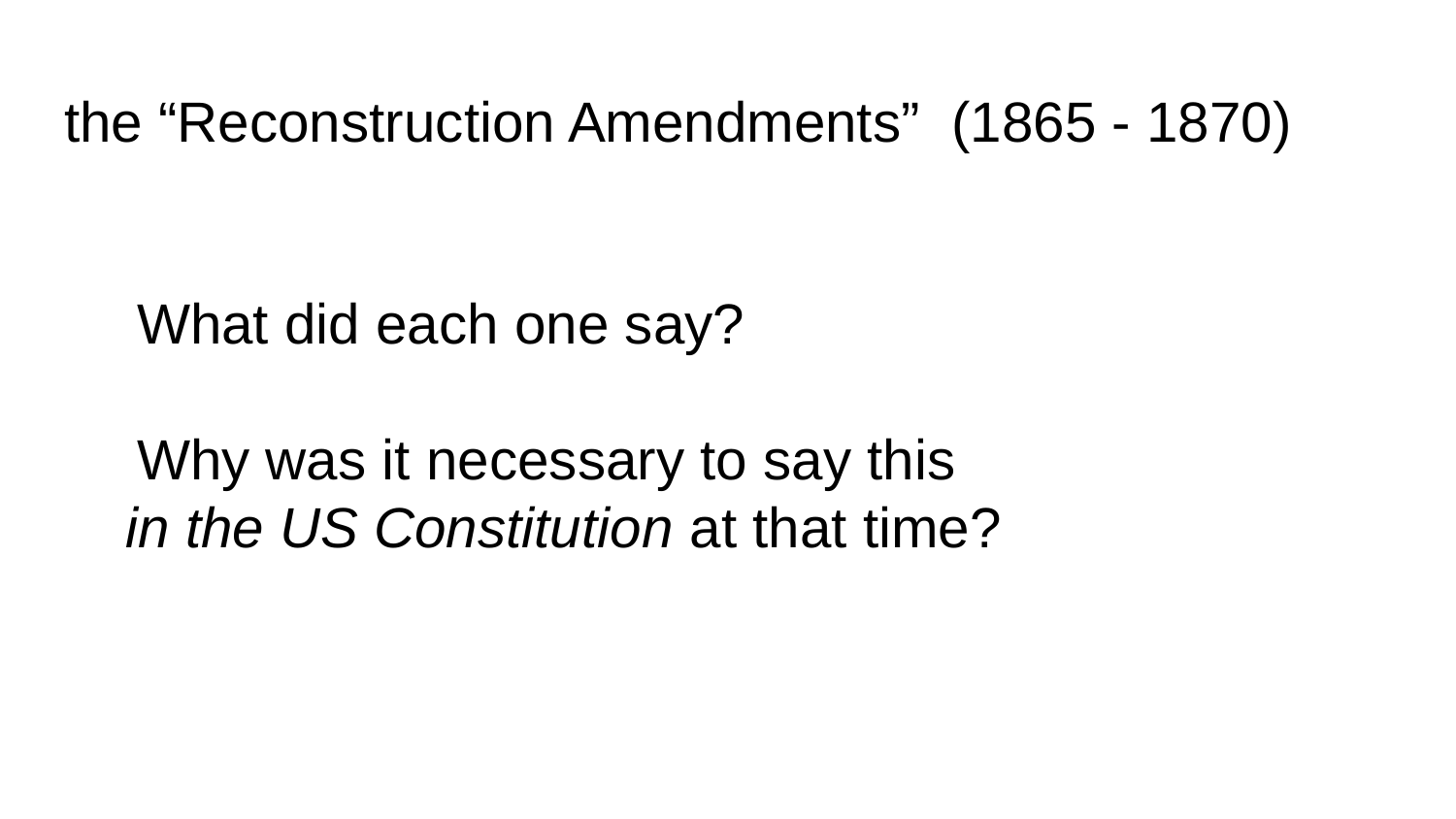

# the “Reconstruction Amendments”  (1865 - 1870)
What did each one say?

Why was it necessary to say this
in the US Constitution at that time?